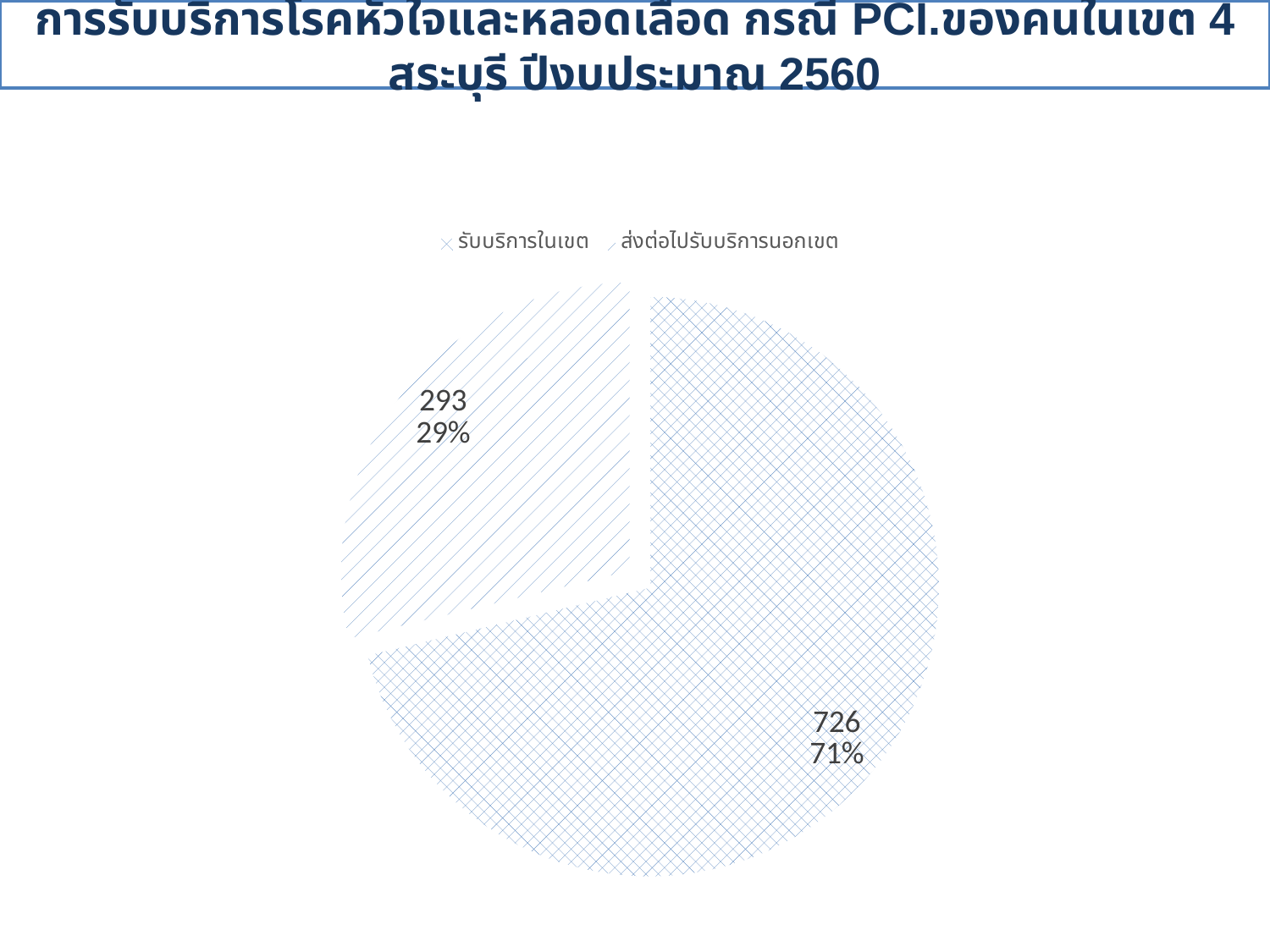

# การรับบริการโรคหัวใจและหลอดเลือด กรณี PCI.ของคนในเขต 4 สระบุรี ปีงบประมาณ 2560

### Chart

| Category |  |
|---|---|
| รับบริการในเขต | 726.0 |
| ส่งต่อไปรับบริการนอกเขต | 293.0 |